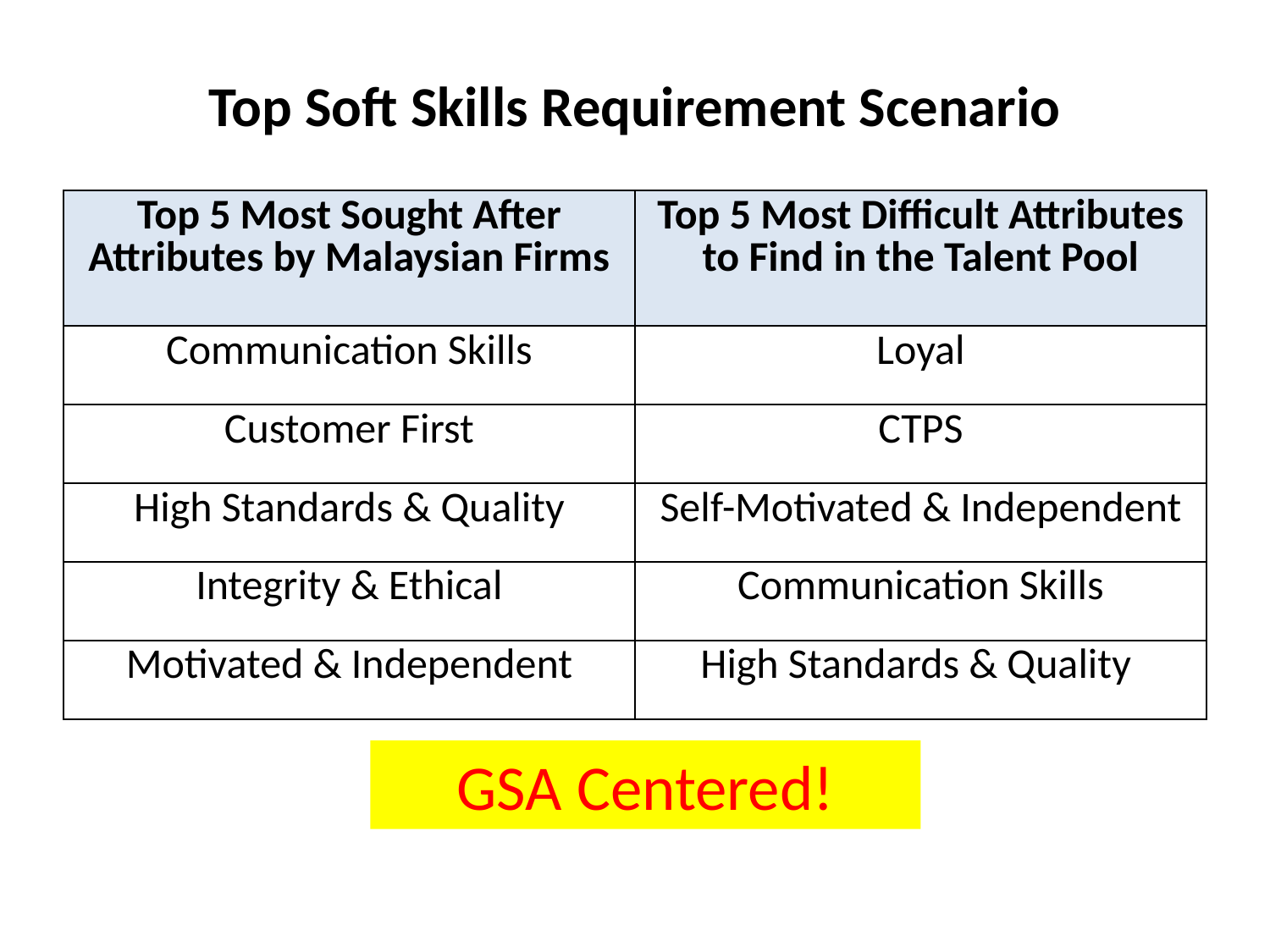

# Top Soft Skills Requirement Scenario
| Top 5 Most Sought After Attributes by Malaysian Firms | Top 5 Most Difficult Attributes to Find in the Talent Pool |
| --- | --- |
| Communication Skills | Loyal |
| Customer First | CTPS |
| High Standards & Quality | Self-Motivated & Independent |
| Integrity & Ethical | Communication Skills |
| Motivated & Independent | High Standards & Quality |
GSA Centered!